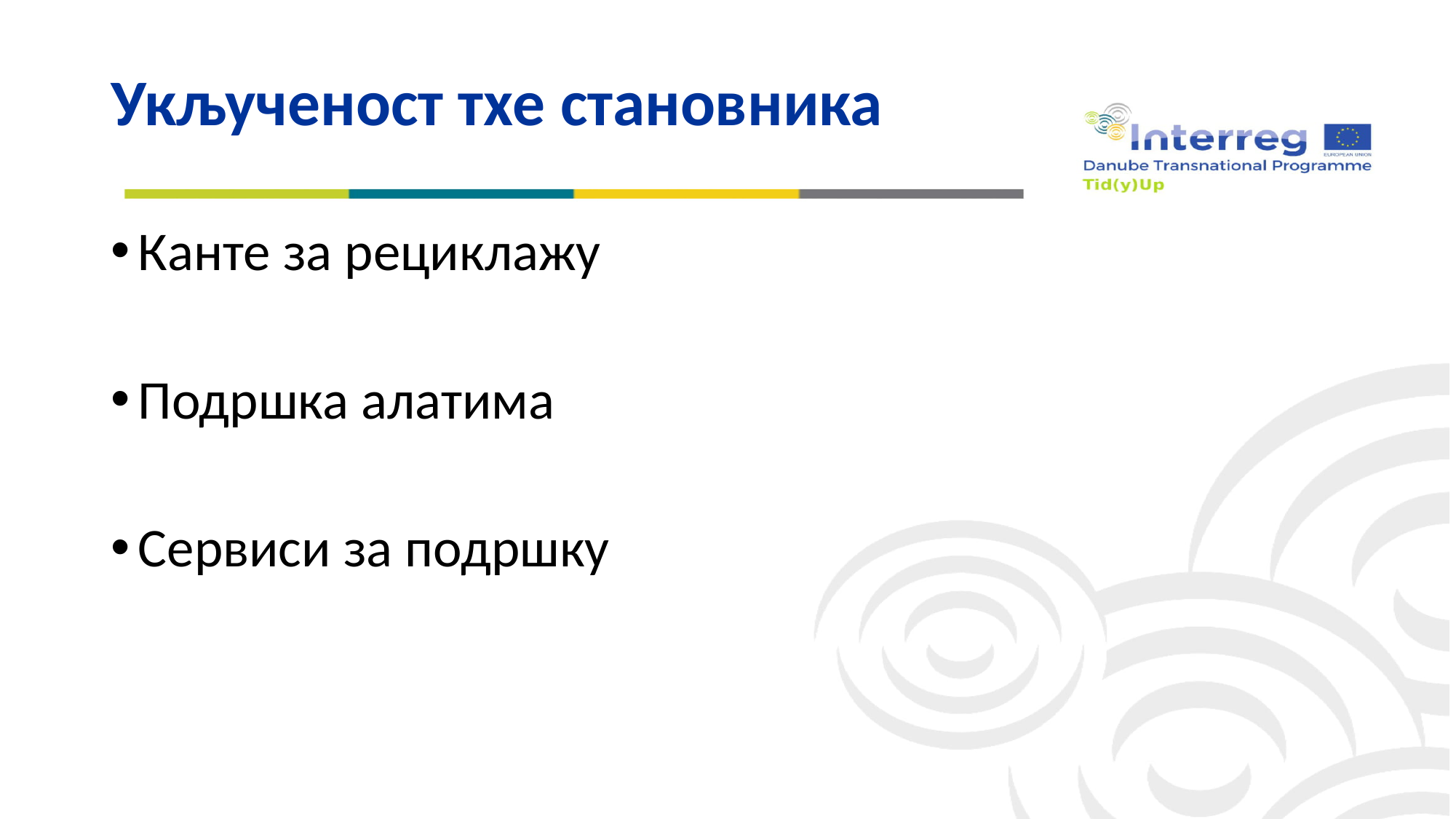

# Укљученост тхе становника
Канте за рециклажу

Подршка алатима

Сервиси за подршку